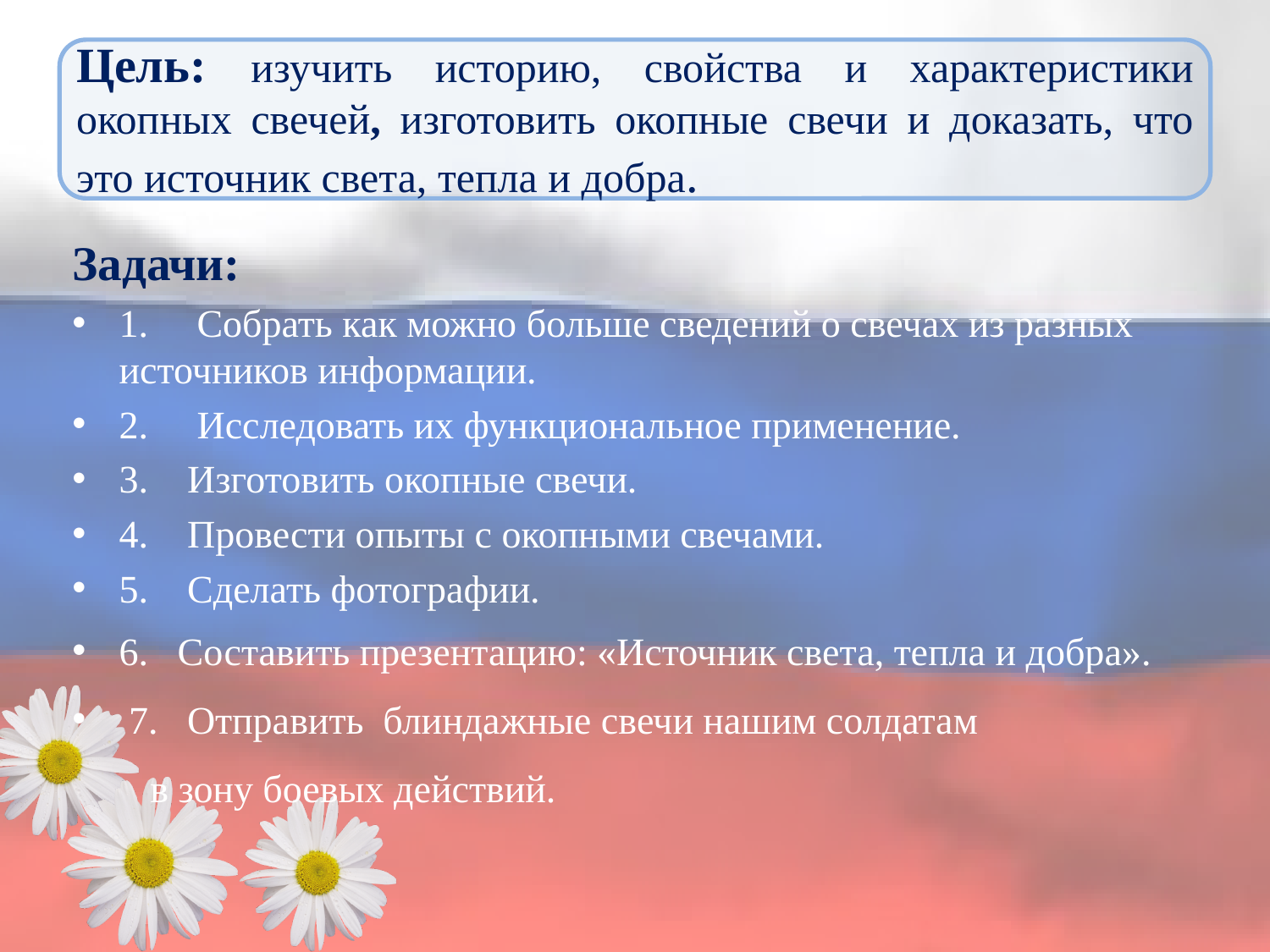

# Цель: изучить историю, свойства и характеристики окопных свечей, изготовить окопные свечи и доказать, что это источник света, тепла и добра.
Задачи:
1.     Собрать как можно больше сведений о свечах из разных источников информации.
2.     Исследовать их функциональное применение.
3.    Изготовить окопные свечи.
4.    Провести опыты с окопными свечами.
5.    Сделать фотографии.
6.   Составить презентацию: «Источник света, тепла и добра».
 7.   Отправить  блиндажные свечи нашим солдатам
        в зону боевых действий.